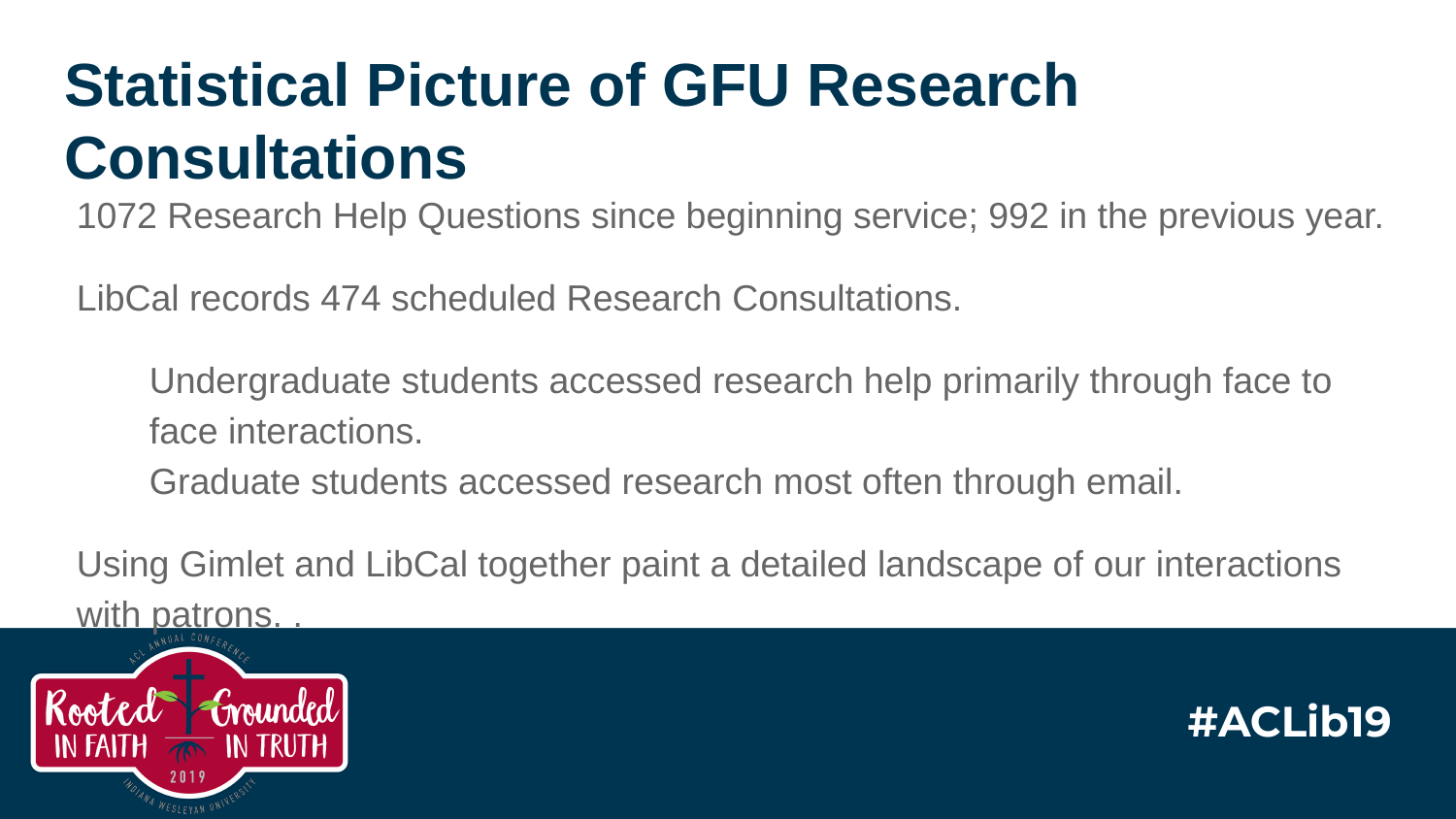

# Statistical Picture of GFU Research Consultations
1072 Research Help Questions since beginning service; 992 in the previous year.
LibCal records 474 scheduled Research Consultations.
Undergraduate students accessed research help primarily through face to face interactions.
Graduate students accessed research most often through email.
Using Gimlet and LibCal together paint a detailed landscape of our interactions with patrons. .

#ACLib19